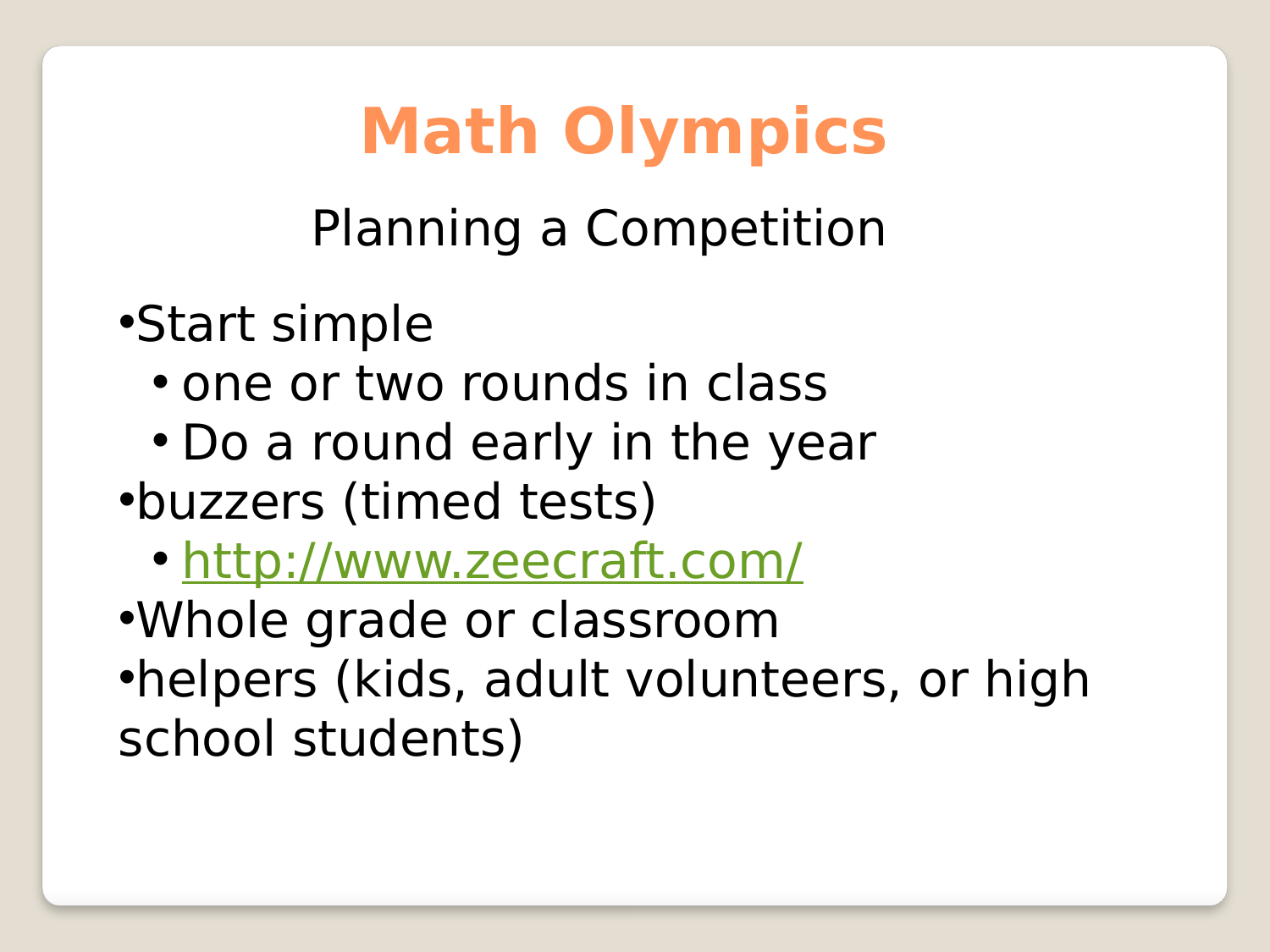

Math Olympics
Planning a Competition
Start simple
one or two rounds in class
Do a round early in the year
buzzers (timed tests)
http://www.zeecraft.com/
Whole grade or classroom
helpers (kids, adult volunteers, or high school students)